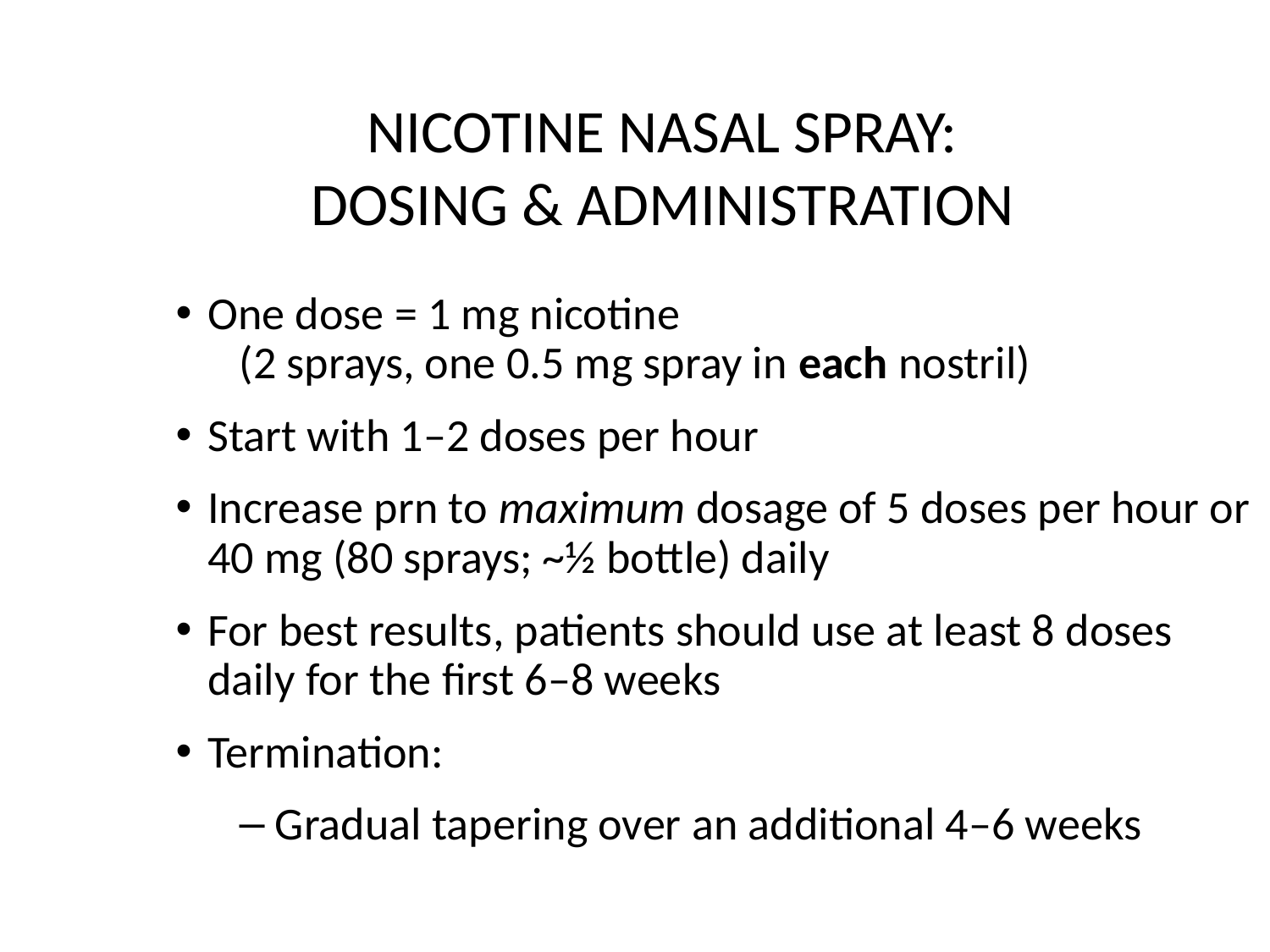

NICOTINE NASAL SPRAY:
DOSING & ADMINISTRATION
One dose = 1 mg nicotine
(2 sprays, one 0.5 mg spray in each nostril)
Start with 1–2 doses per hour
Increase prn to maximum dosage of 5 doses per hour or 40 mg (80 sprays; ~½ bottle) daily
For best results, patients should use at least 8 doses daily for the first 6–8 weeks
Termination:
 Gradual tapering over an additional 4–6 weeks